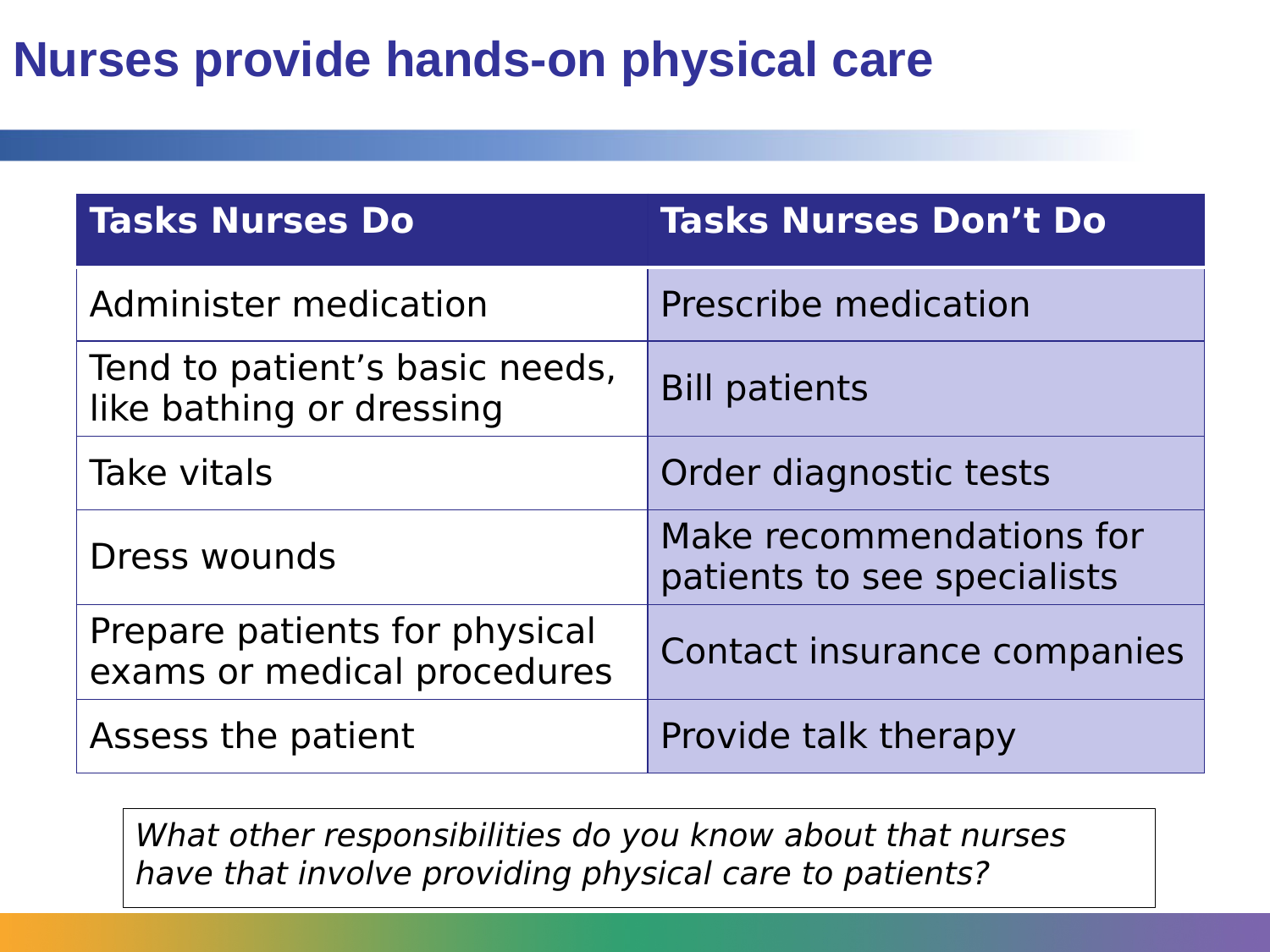

# Nurses provide hands-on physical care
| Tasks Nurses Do | Tasks Nurses Don’t Do |
| --- | --- |
| Administer medication | Prescribe medication |
| Tend to patient’s basic needs, like bathing or dressing | Bill patients |
| Take vitals | Order diagnostic tests |
| Dress wounds | Make recommendations for patients to see specialists |
| Prepare patients for physical exams or medical procedures | Contact insurance companies |
| Assess the patient | Provide talk therapy |
What other responsibilities do you know about that nurses have that involve providing physical care to patients?